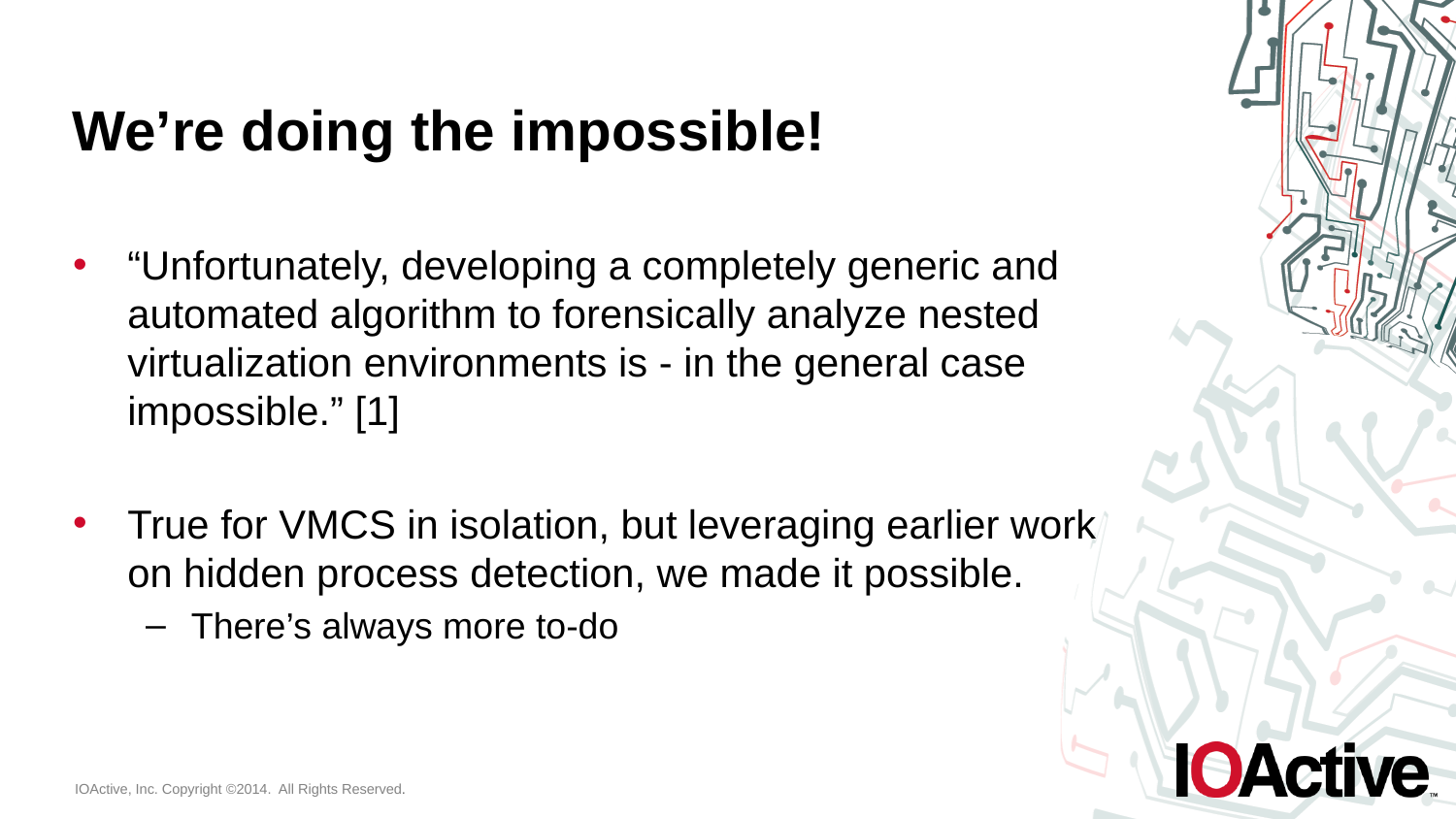

# We’re doing the impossible!
“Unfortunately, developing a completely generic and automated algorithm to forensically analyze nested virtualization environments is - in the general case impossible.” [1]

True for VMCS in isolation, but leveraging earlier work on hidden process detection, we made it possible.
There’s always more to-do